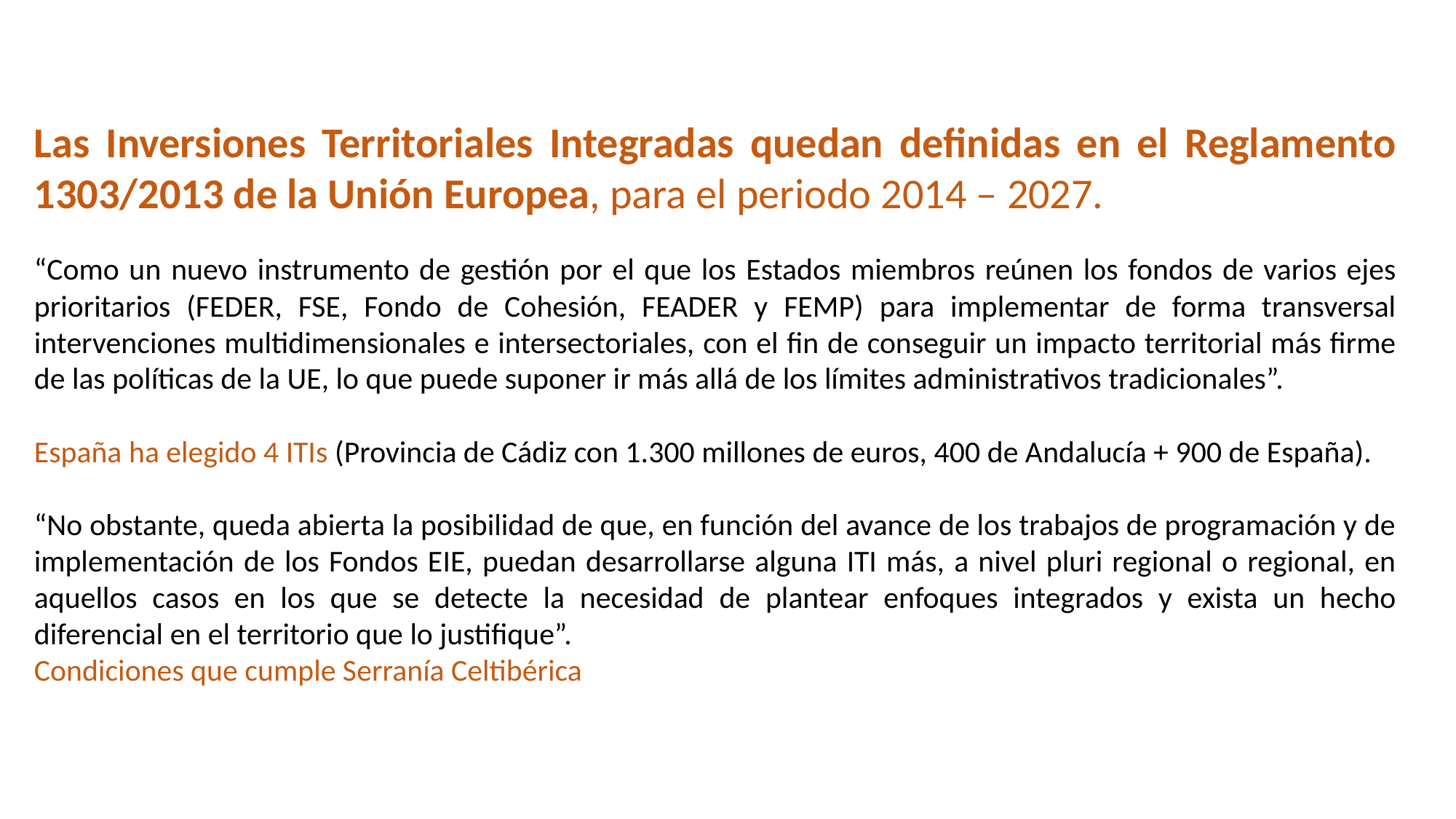

#
Las Inversiones Territoriales Integradas quedan definidas en el Reglamento 1303/2013 de la Unión Europea, para el periodo 2014 – 2027.

“Como un nuevo instrumento de gestión por el que los Estados miembros reúnen los fondos de varios ejes prioritarios (FEDER, FSE, Fondo de Cohesión, FEADER y FEMP) para implementar de forma transversal intervenciones multidimensionales e intersectoriales, con el fin de conseguir un impacto territorial más firme de las políticas de la UE, lo que puede suponer ir más allá de los límites administrativos tradicionales”.

España ha elegido 4 ITIs (Provincia de Cádiz con 1.300 millones de euros, 400 de Andalucía + 900 de España).

“No obstante, queda abierta la posibilidad de que, en función del avance de los trabajos de programación y de implementación de los Fondos EIE, puedan desarrollarse alguna ITI más, a nivel pluri regional o regional, en aquellos casos en los que se detecte la necesidad de plantear enfoques integrados y exista un hecho diferencial en el territorio que lo justifique”.
Condiciones que cumple Serranía Celtibérica